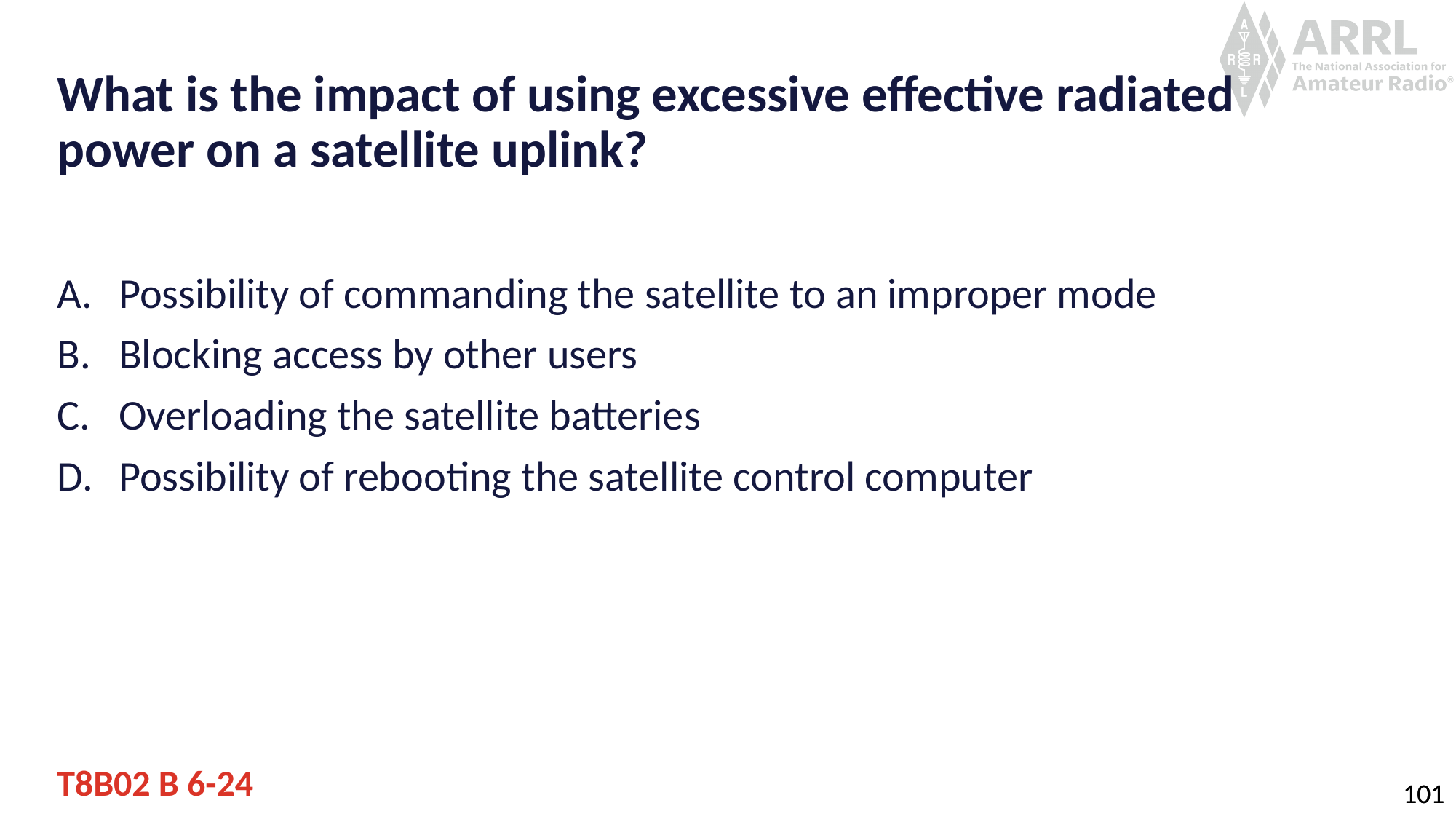

# What is the impact of using excessive effective radiated power on a satellite uplink?
Possibility of commanding the satellite to an improper mode
Blocking access by other users
Overloading the satellite batteries
Possibility of rebooting the satellite control computer
T8B02 B 6-24